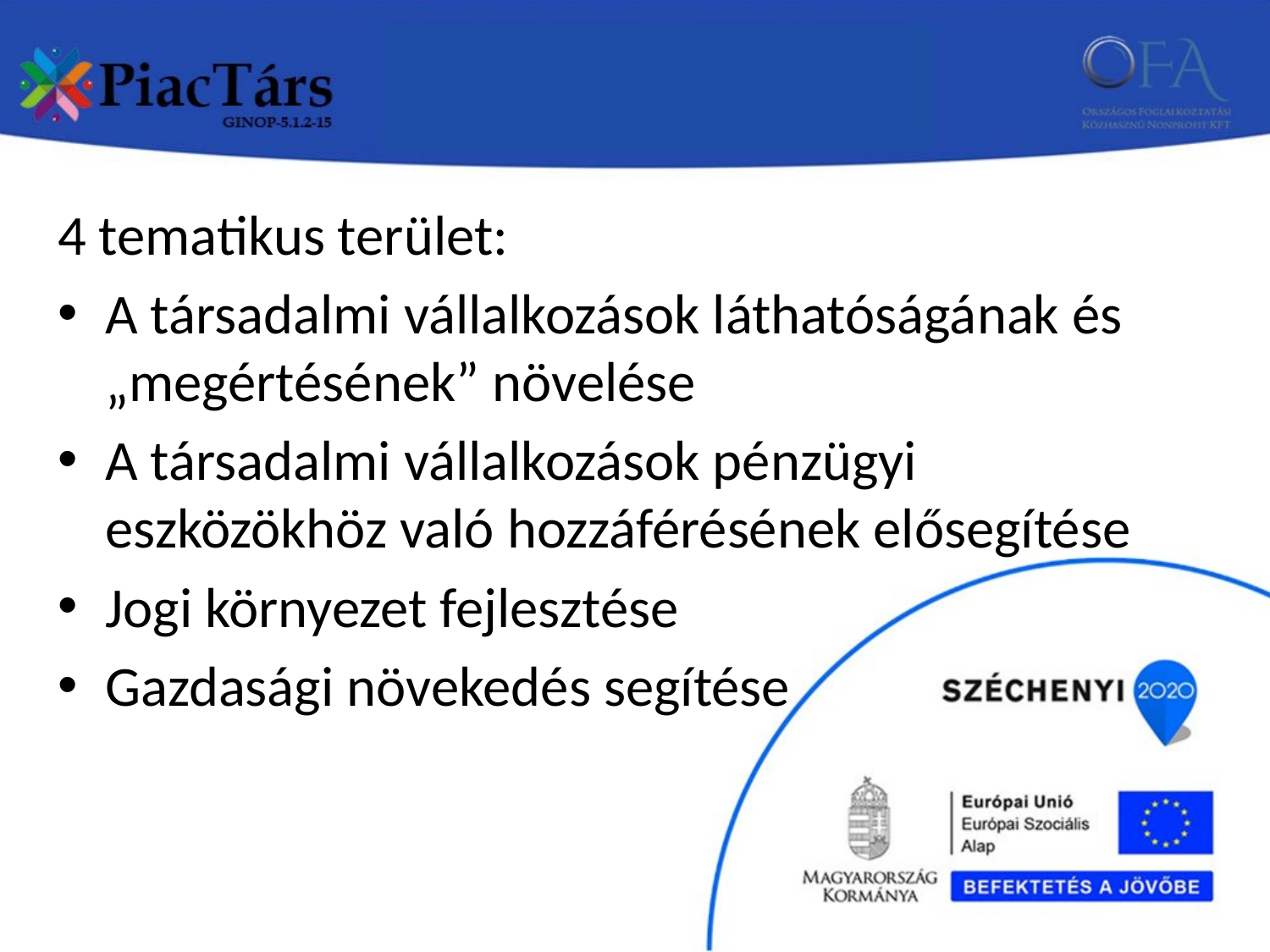

4 tematikus terület:
A társadalmi vállalkozások láthatóságának és „megértésének” növelése
A társadalmi vállalkozások pénzügyi eszközökhöz való hozzáférésének elősegítése
Jogi környezet fejlesztése
Gazdasági növekedés segítése